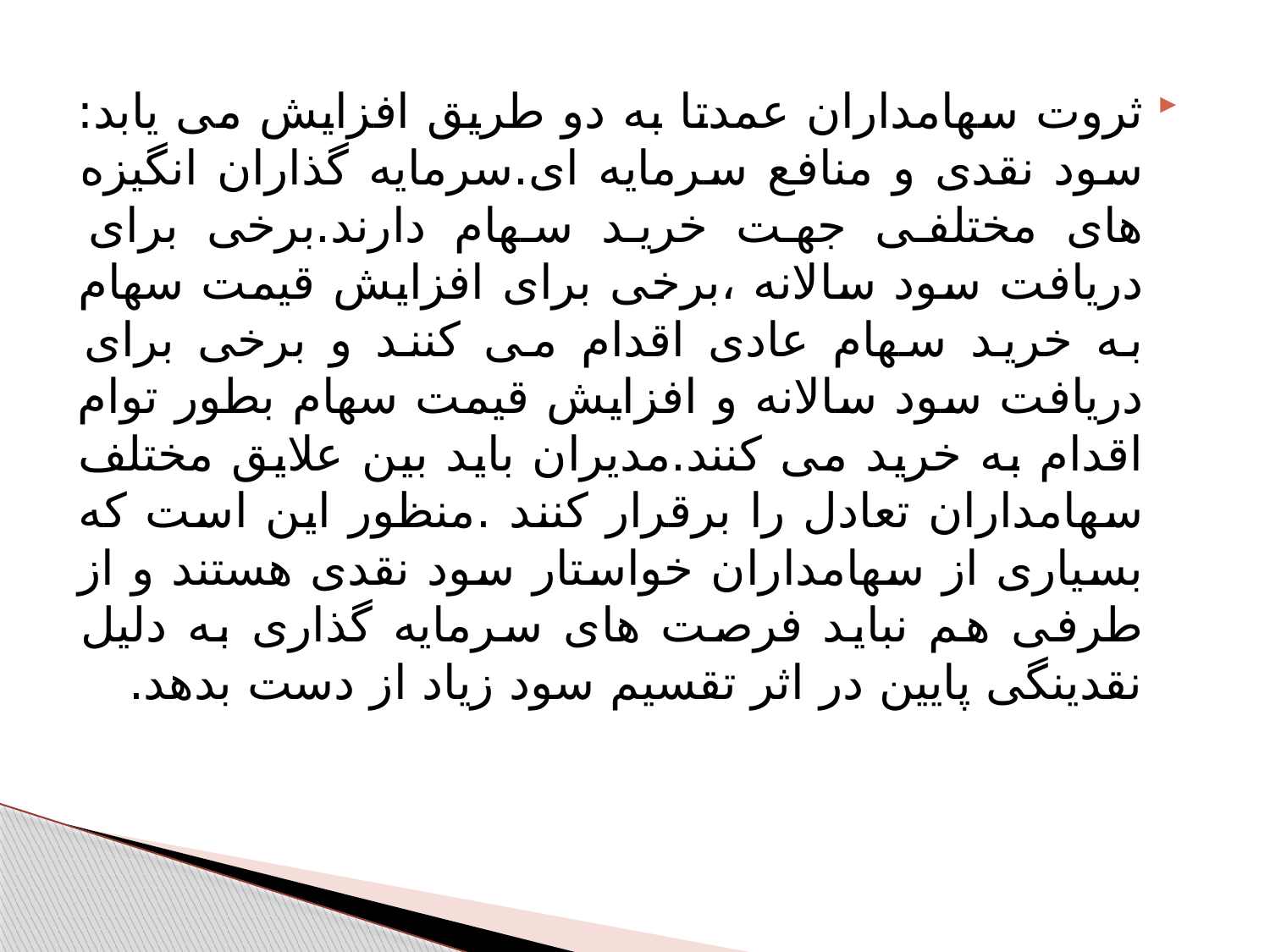

ثروت سهامداران عمدتا به دو طریق افزایش می یابد: سود نقدی و منافع سرمایه ای.سرمایه گذاران انگیزه های مختلفی جهت خرید سهام دارند.برخی برای دریافت سود سالانه ،برخی برای افزایش قیمت سهام به خرید سهام عادی اقدام می کنند و برخی برای دریافت سود سالانه و افزایش قیمت سهام بطور توام اقدام به خرید می کنند.مدیران باید بین علایق مختلف سهامداران تعادل را برقرار کنند .منظور این است که بسیاری از سهامداران خواستار سود نقدی هستند و از طرفی هم نباید فرصت های سرمایه گذاری به دلیل نقدینگی پایین در اثر تقسیم سود زیاد از دست بدهد.